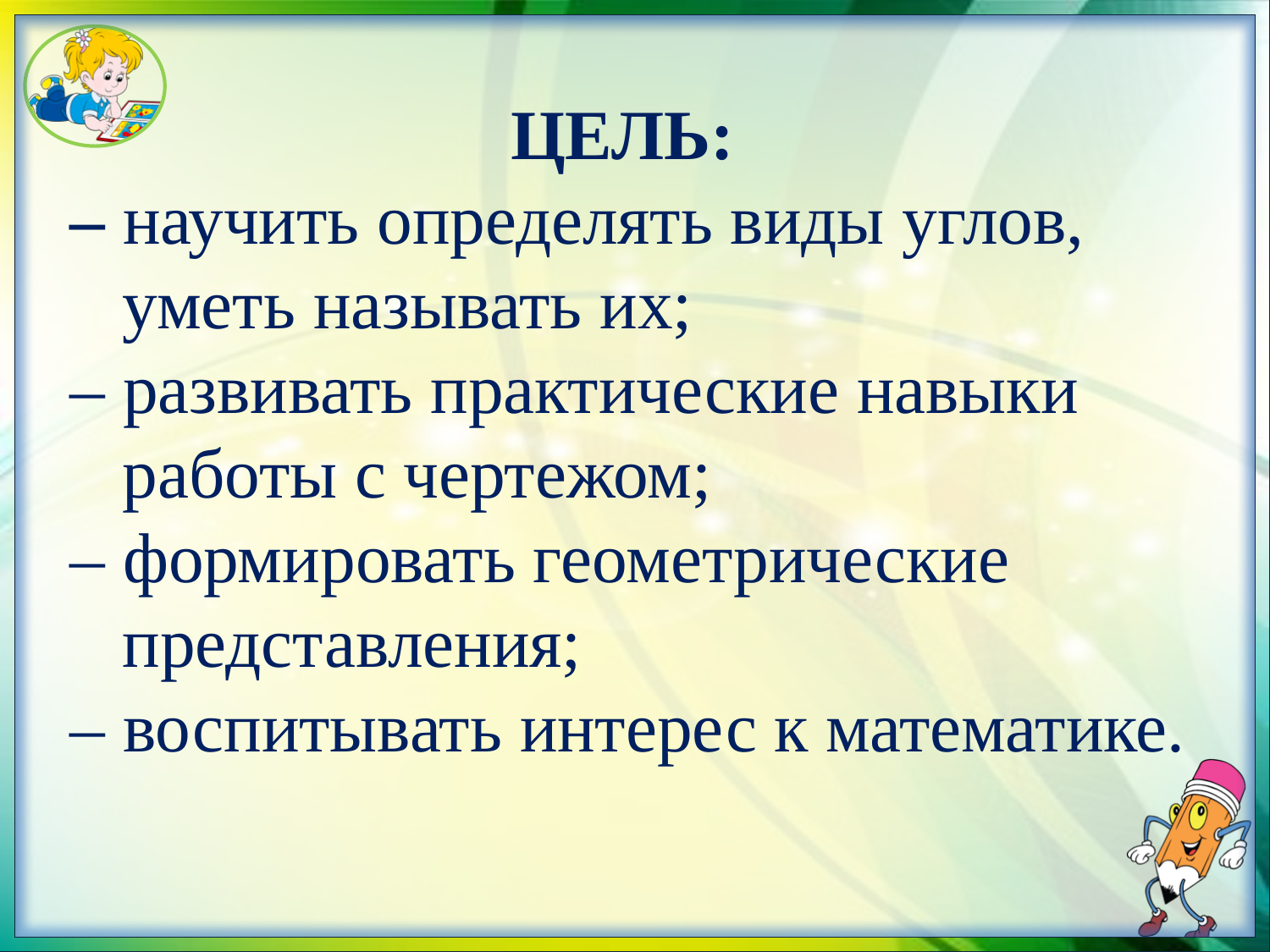

ЦЕЛЬ:
 – научить определять виды углов,
    уметь называть их;
 – развивать практические навыки
    работы с чертежом;
 – формировать геометрические
    представления;
 – воспитывать интерес к математике.